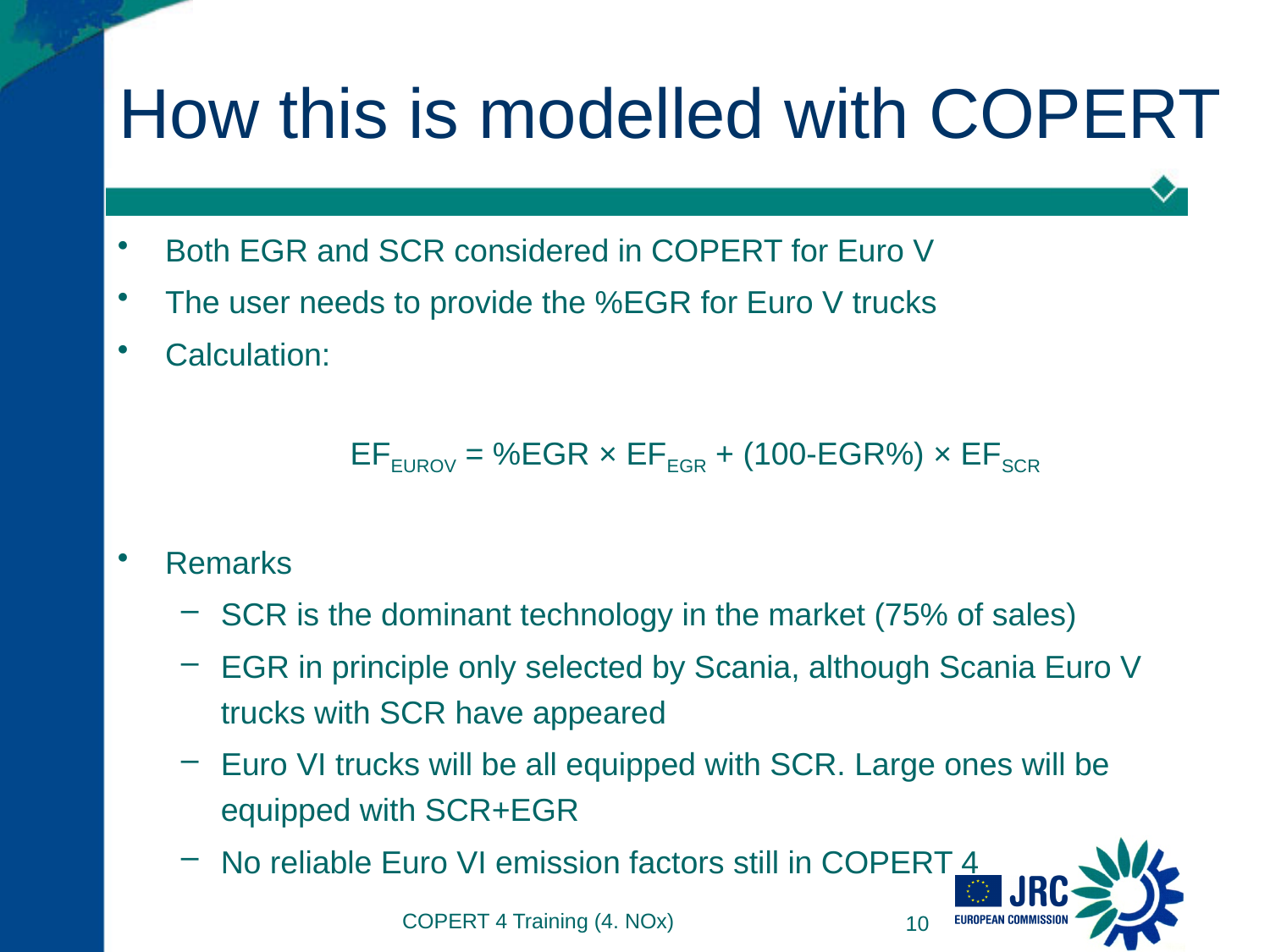

# How this is modelled with COPERT
Both EGR and SCR considered in COPERT for Euro V
The user needs to provide the %EGR for Euro V trucks
Calculation:
EFEUROV = %EGR × EFEGR + (100-EGR%) × EFSCR

Remarks
SCR is the dominant technology in the market (75% of sales)
EGR in principle only selected by Scania, although Scania Euro V trucks with SCR have appeared
Euro VI trucks will be all equipped with SCR. Large ones will be equipped with SCR+EGR
No reliable Euro VI emission factors still in COPERT 4
COPERT 4 Training (4. NOx)
10